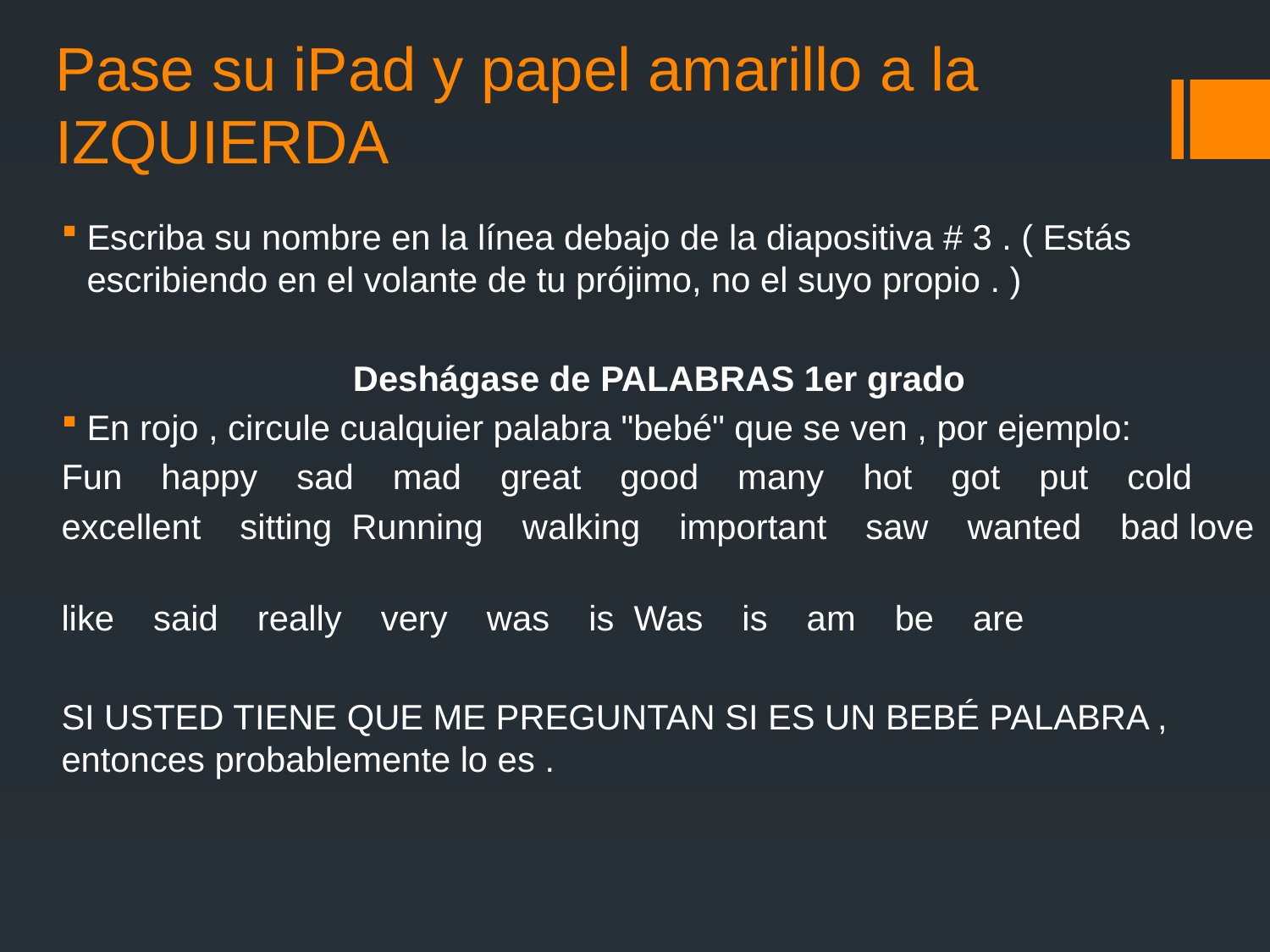

# Pase su iPad y papel amarillo a la IZQUIERDA
Escriba su nombre en la línea debajo de la diapositiva # 3 . ( Estás escribiendo en el volante de tu prójimo, no el suyo propio . )

Deshágase de PALABRAS 1er grado
En rojo , circule cualquier palabra "bebé" que se ven , por ejemplo:
Fun    happy    sad    mad    great    good    many    hot    got    put    cold
excellent    sitting  Running    walking    important    saw    wanted    bad love
like    said    really    very    was    is  Was    is    am    be    are

SI USTED TIENE QUE ME PREGUNTAN SI ES UN BEBÉ PALABRA , entonces probablemente lo es .